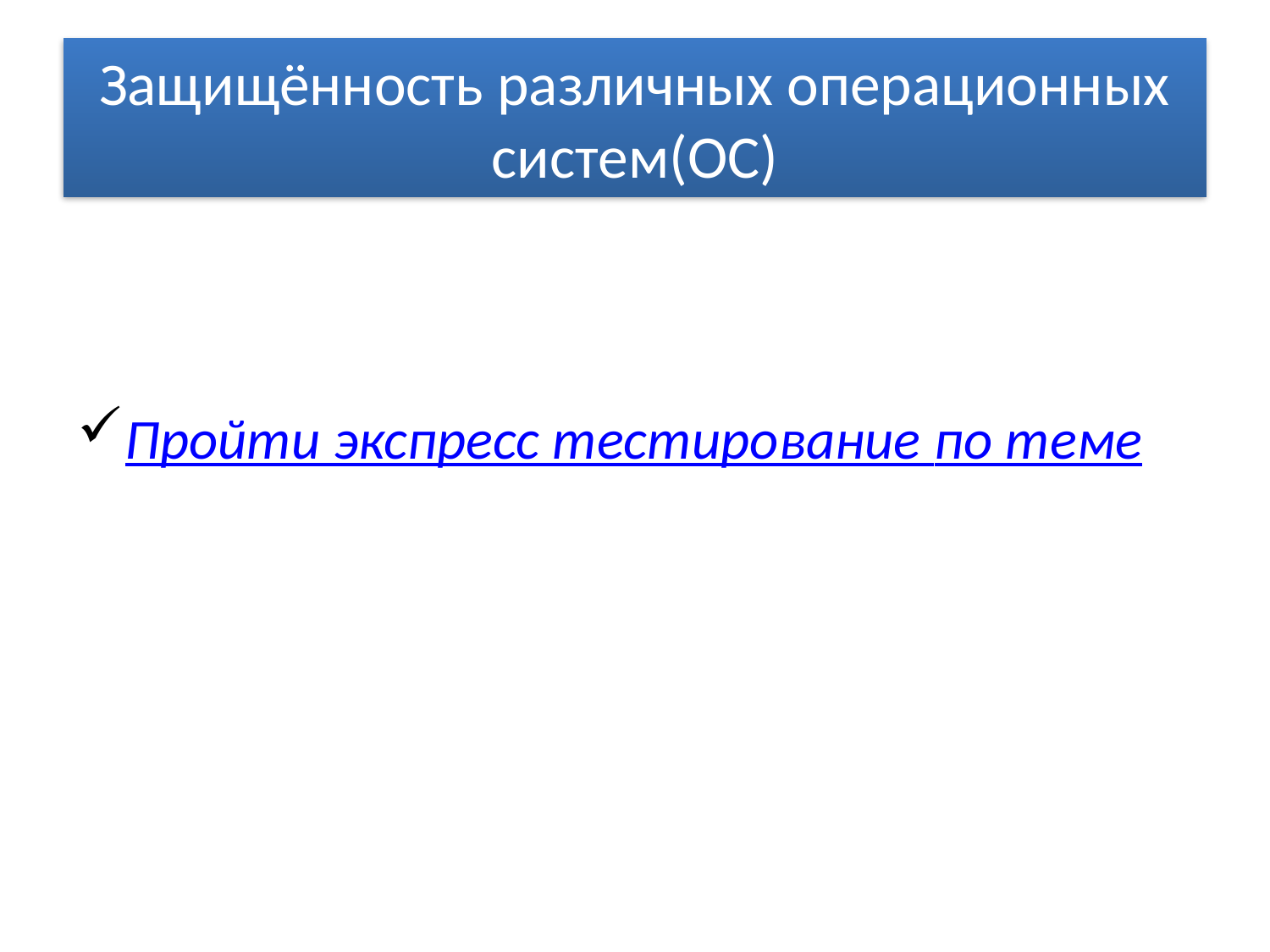

# Защищённость различных операционных систем(ОС)
Пройти экспресс тестирование по теме